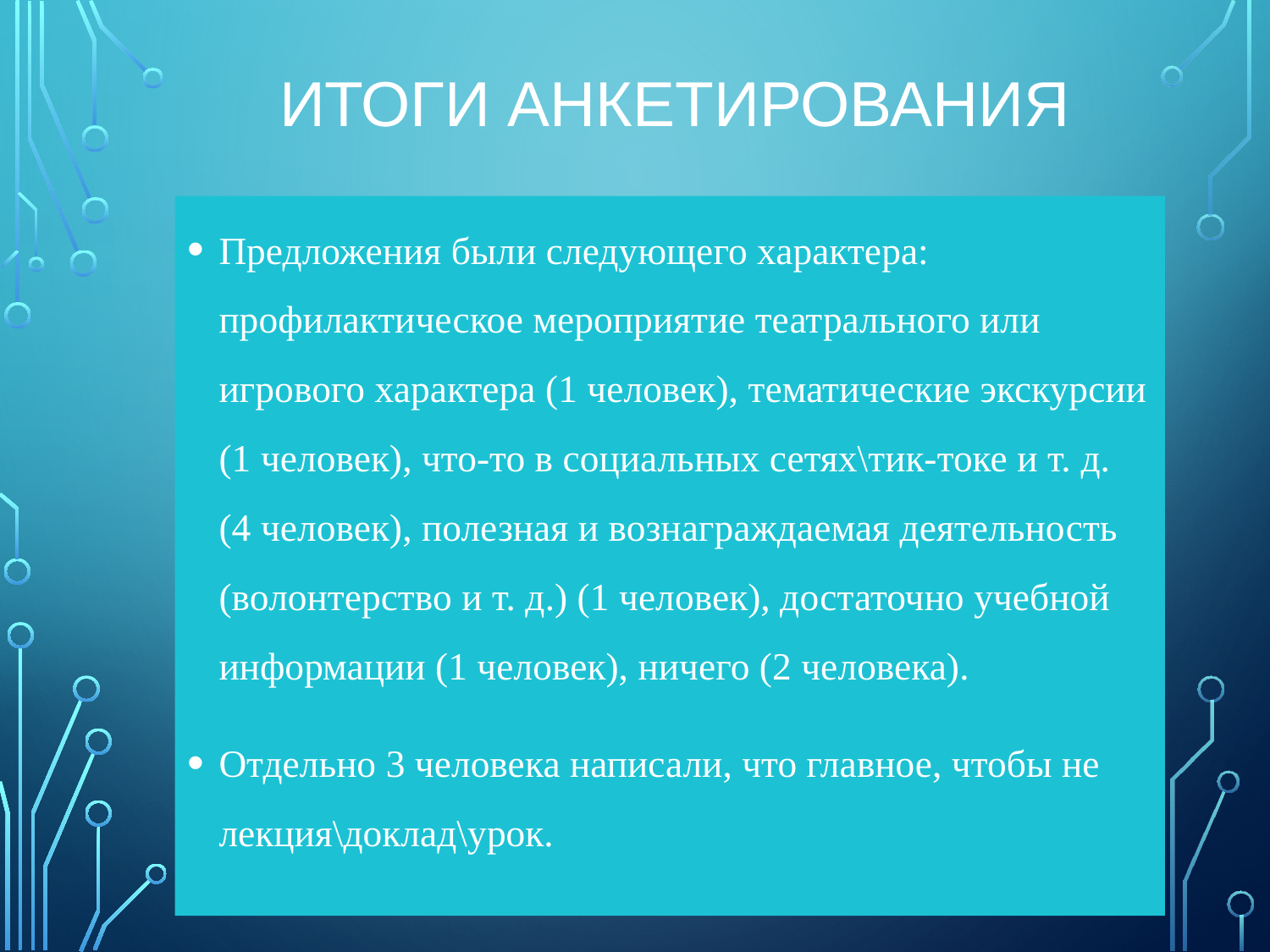

# Итоги анкетирования
Предложения были следующего характера: профилактическое мероприятие театрального или игрового характера (1 человек), тематические экскурсии (1 человек), что-то в социальных сетях\тик-токе и т. д. (4 человек), полезная и вознаграждаемая деятельность (волонтерство и т. д.) (1 человек), достаточно учебной информации (1 человек), ничего (2 человека).
Отдельно 3 человека написали, что главное, чтобы не лекция\доклад\урок.